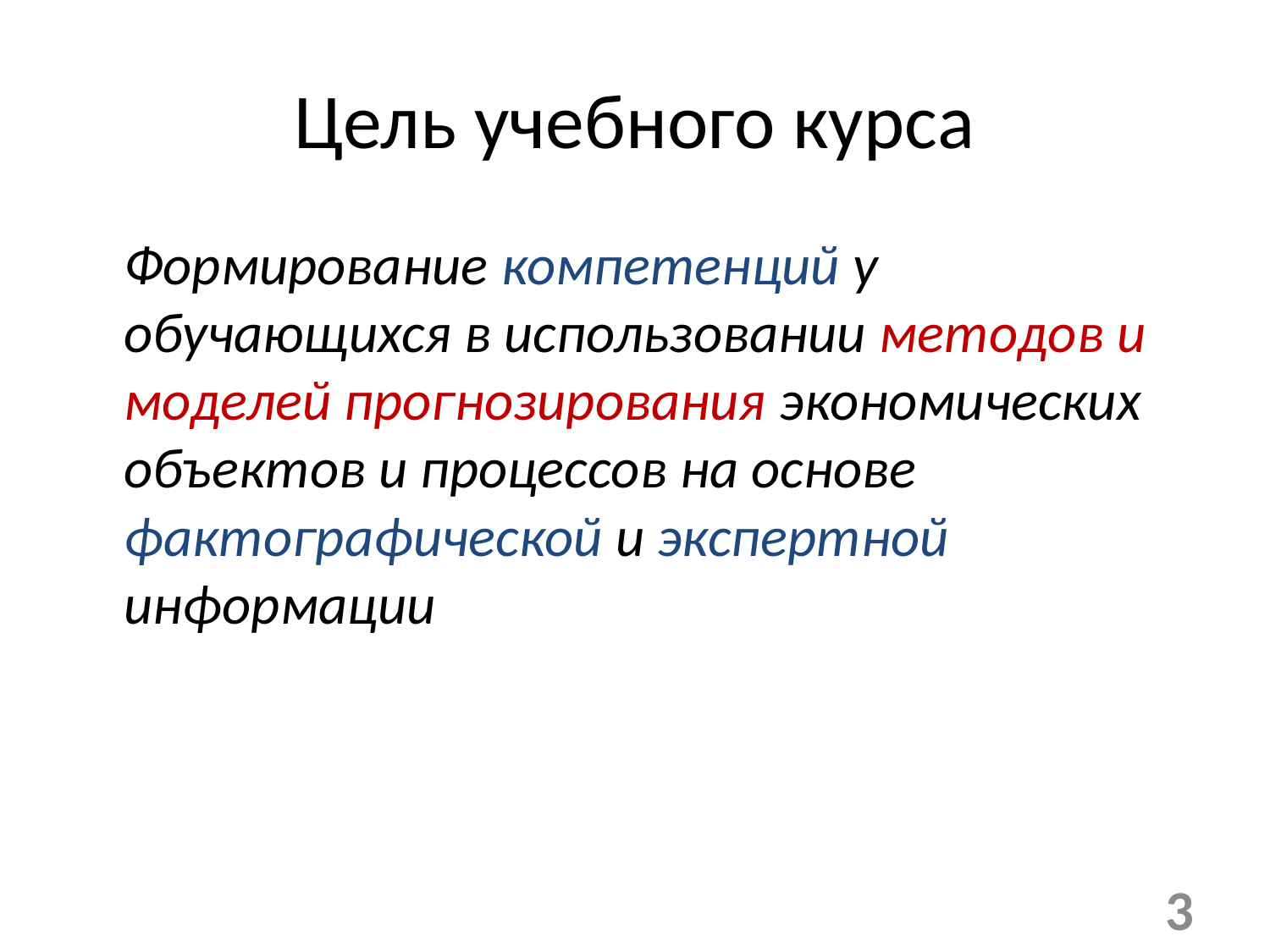

# Цель учебного курса
	Формирование компетенций у обучающихся в использовании методов и моделей прогнозирования экономических объектов и процессов на основе фактографической и экспертной информации

3